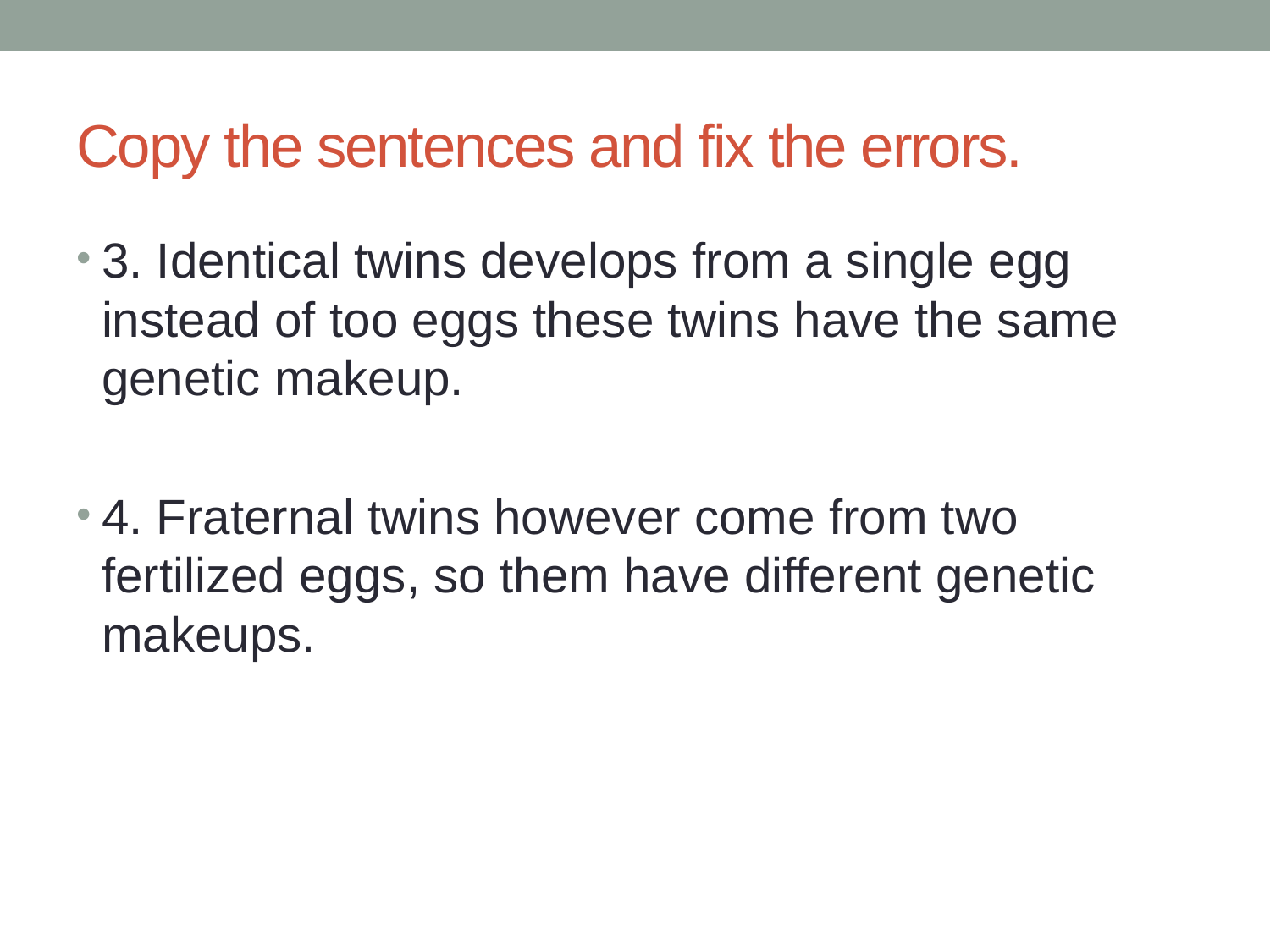

# Copy the sentences and fix the errors.
3. Identical twins develops from a single egg instead of too eggs these twins have the same genetic makeup.

4. Fraternal twins however come from two fertilized eggs, so them have different genetic makeups.